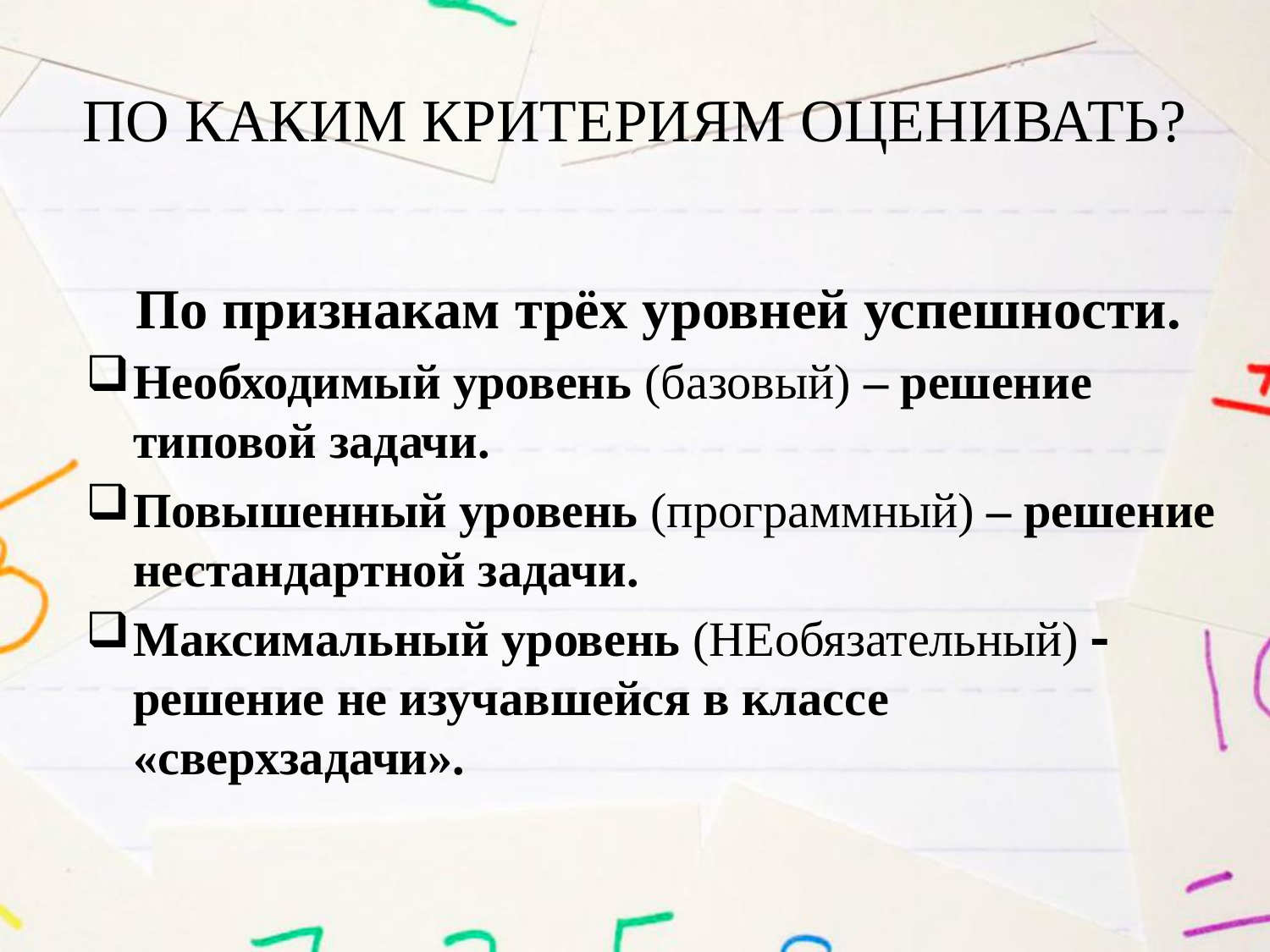

# ПО КАКИМ КРИТЕРИЯМ ОЦЕНИВАТЬ?
По признакам трёх уровней успешности.
Необходимый уровень (базовый) – решение типовой задачи.
Повышенный уровень (программный) – решение нестандартной задачи.
Максимальный уровень (НЕобязательный) − решение не изучавшейся в классе «сверхзадачи».